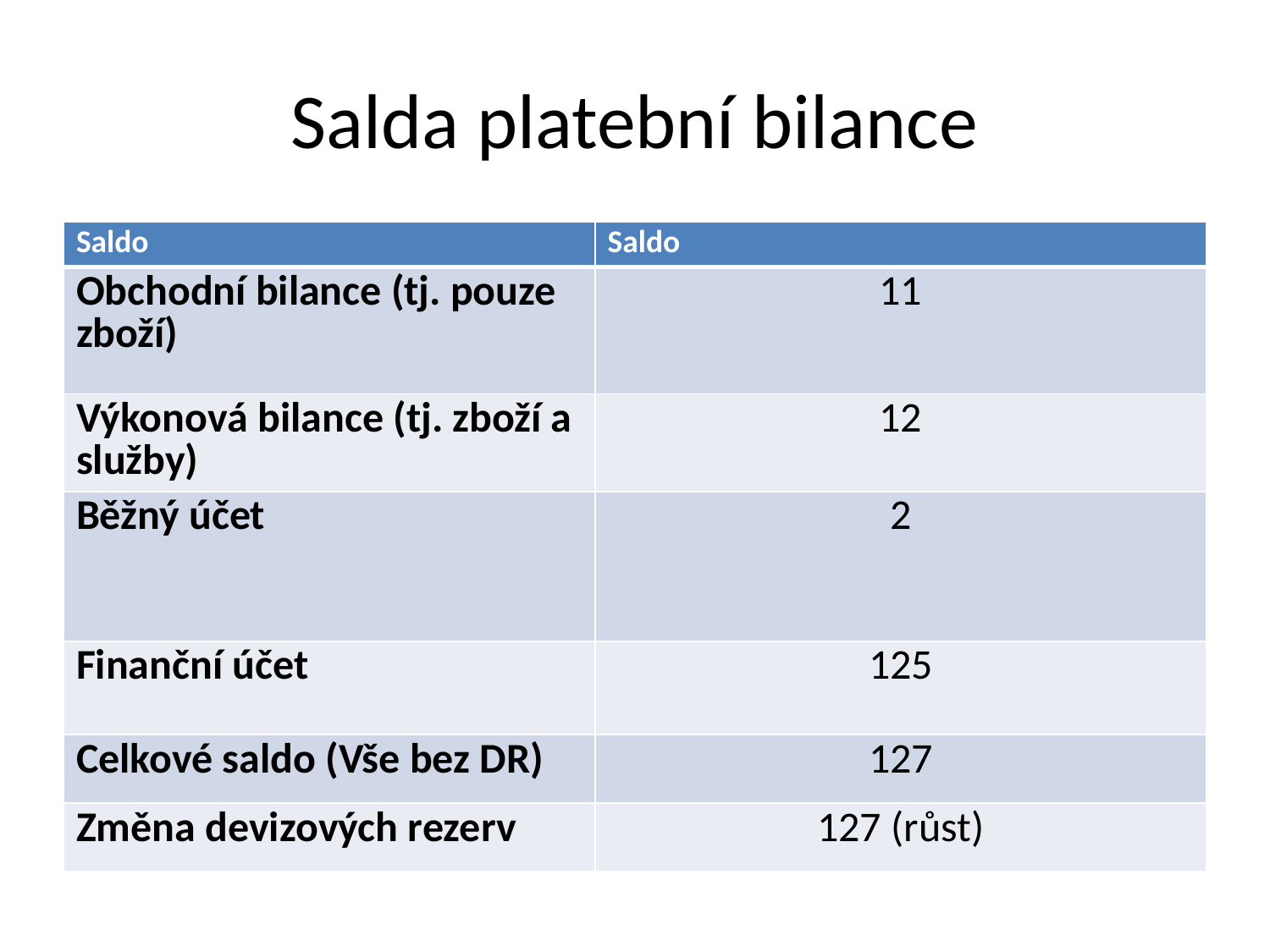

# Salda platební bilance
| Saldo | Saldo |
| --- | --- |
| Obchodní bilance (tj. pouze zboží) | 11 |
| Výkonová bilance (tj. zboží a služby) | 12 |
| Běžný účet | 2 |
| Finanční účet | 125 |
| Celkové saldo (Vše bez DR) | 127 |
| Změna devizových rezerv | 127 (růst) |